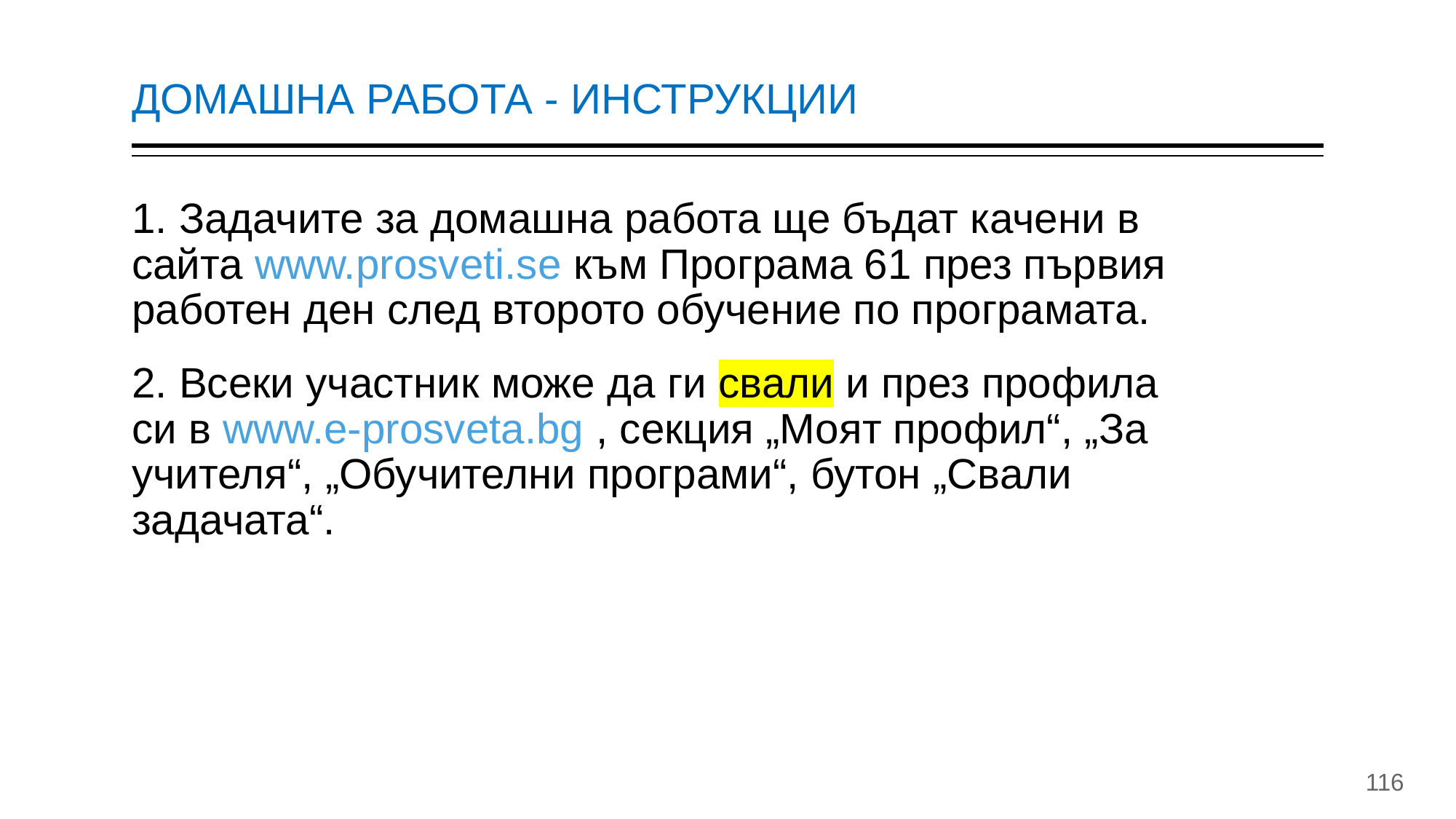

# ДОМАШНА РАБОТА - ИНСТРУКЦИИ
1. Задачите за домашна работа ще бъдат качени в сайта www.prosveti.se към Програма 61 през първия работен ден след второто обучение по програмата.
2. Всеки участник може да ги свали и през профила си в www.e-prosveta.bg , секция „Моят профил“, „За учителя“, „Обучителни програми“, бутон „Свали задачата“.
116